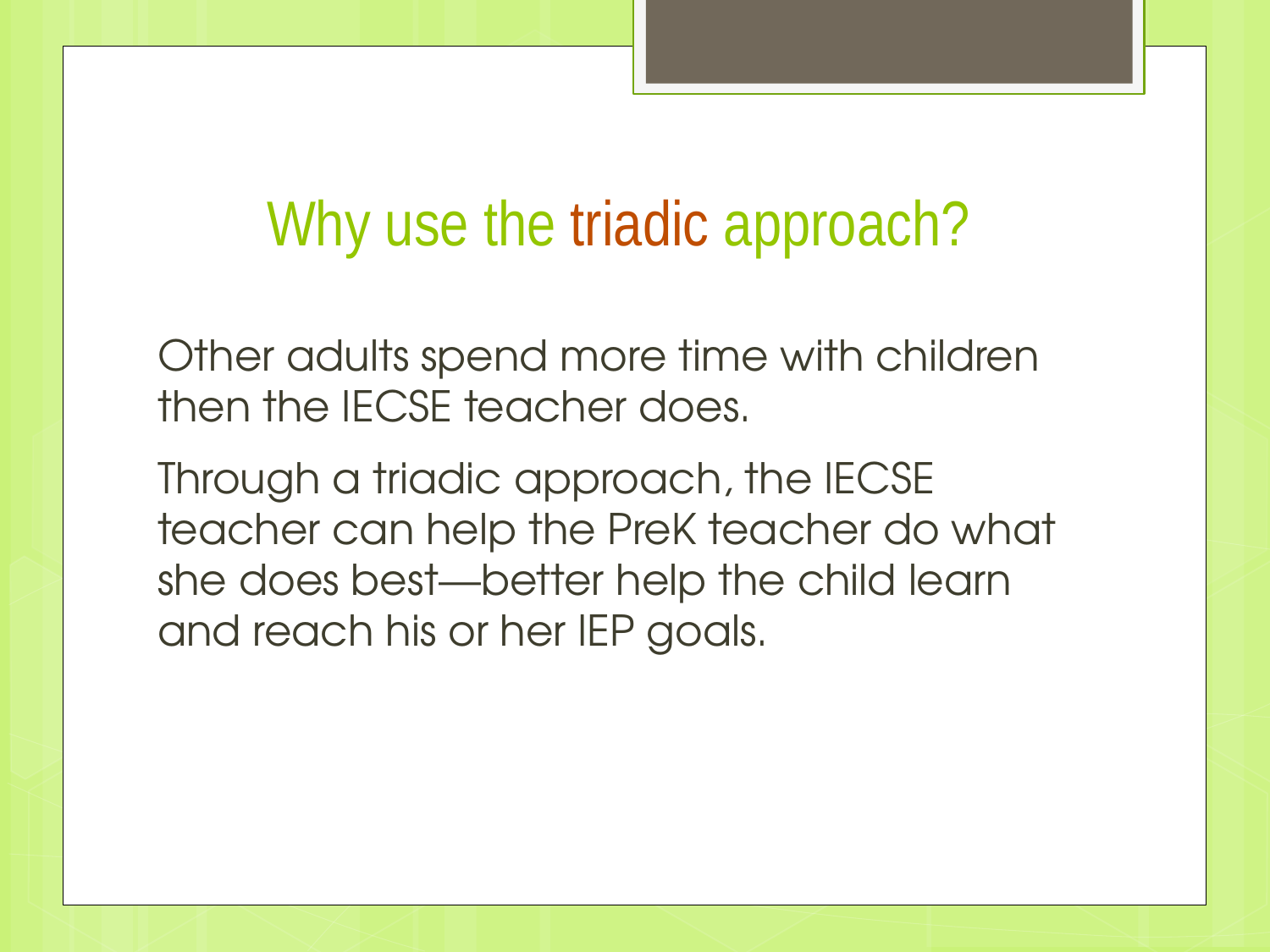

# Why use the triadic approach?
Other adults spend more time with children then the IECSE teacher does.
Through a triadic approach, the IECSE teacher can help the PreK teacher do what she does best—better help the child learn and reach his or her IEP goals.